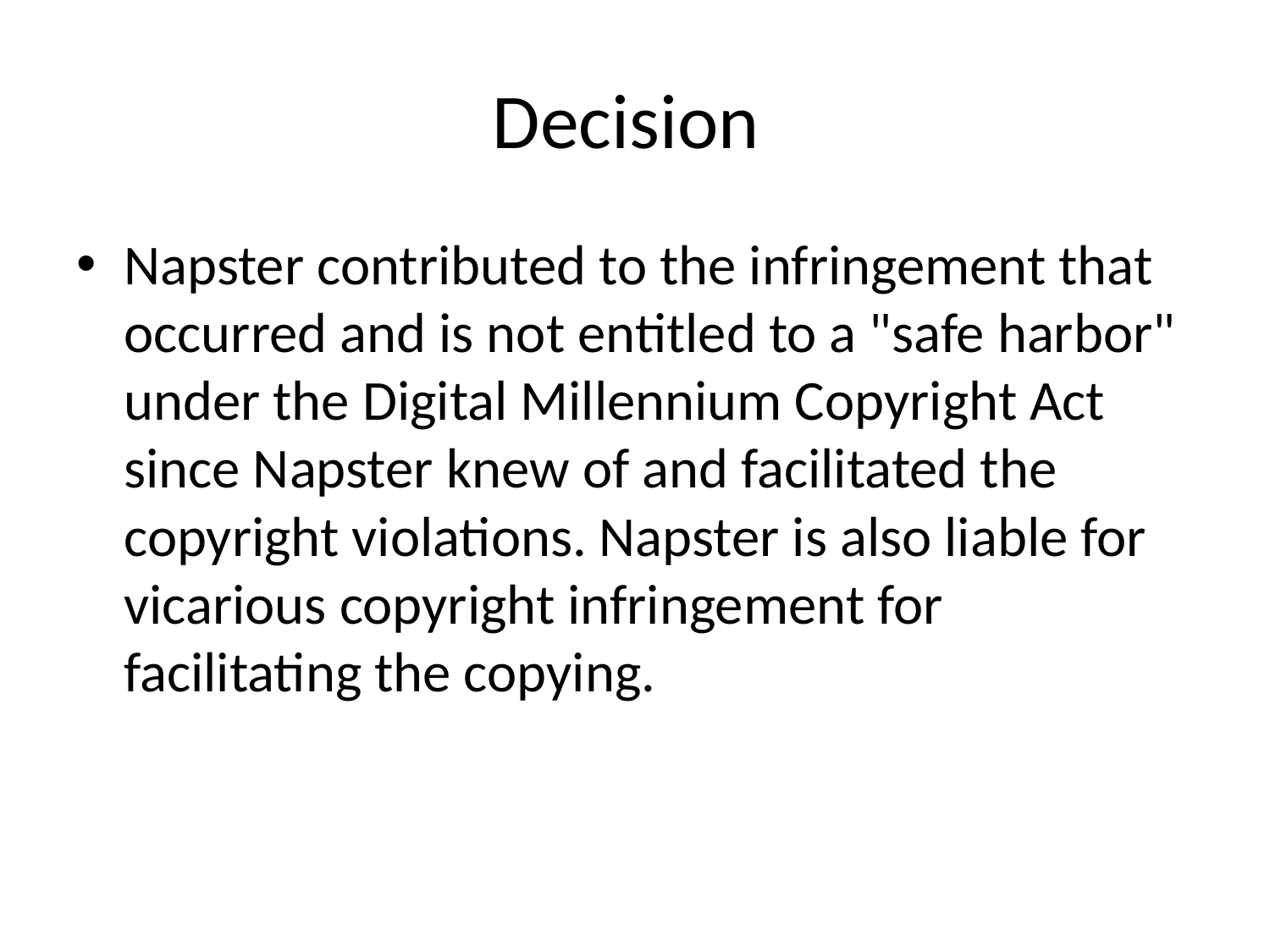

# Decision
Napster contributed to the infringement that occurred and is not entitled to a "safe harbor" under the Digital Millennium Copyright Act since Napster knew of and facilitated the copyright violations. Napster is also liable for vicarious copyright infringement for facilitating the copying.